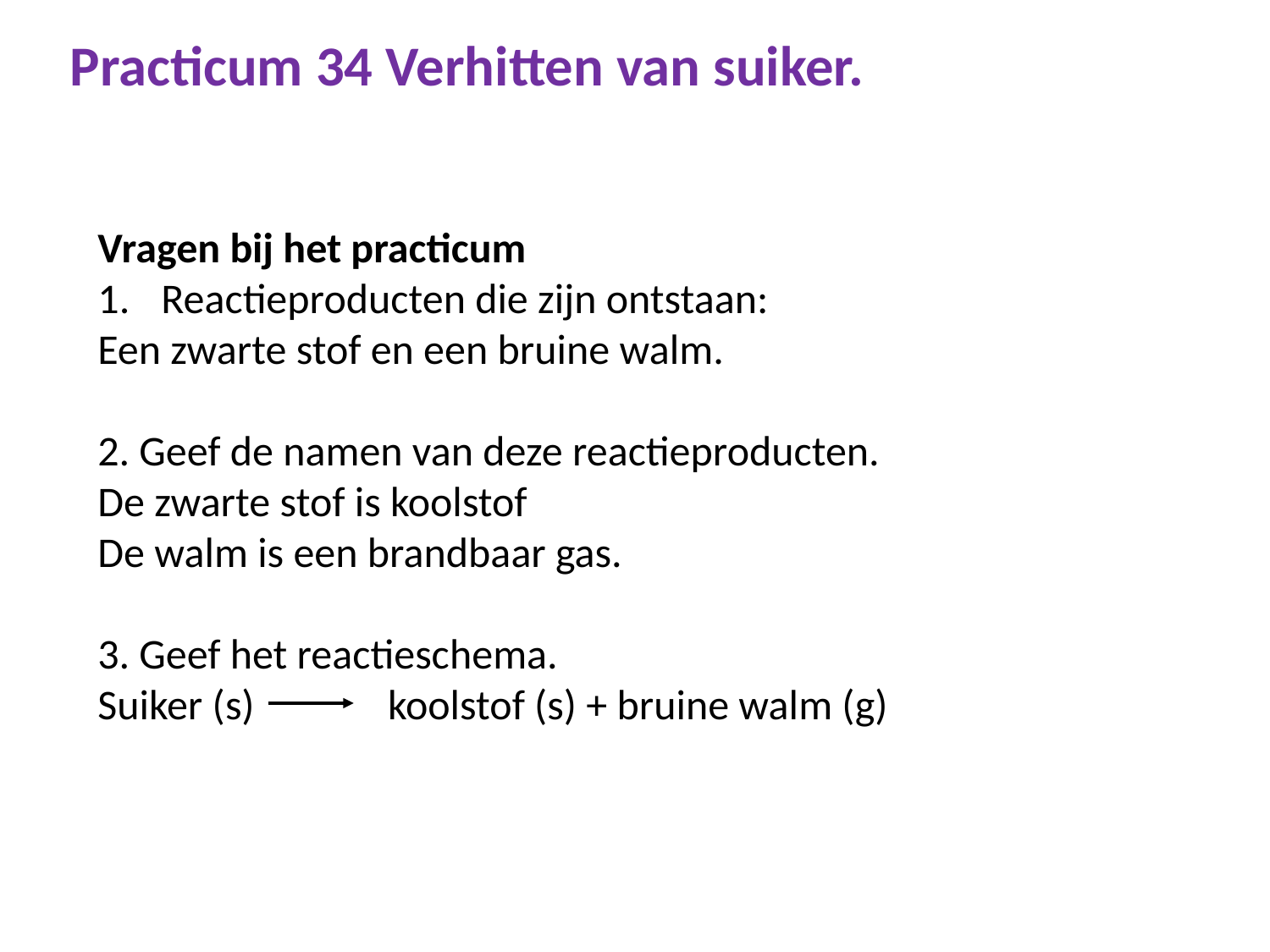

# Practicum 34 Verhitten van suiker.

Vragen bij het practicum
Reactieproducten die zijn ontstaan:
Een zwarte stof en een bruine walm.

2. Geef de namen van deze reactieproducten.
De zwarte stof is koolstof
De walm is een brandbaar gas.

3. Geef het reactieschema.
Suiker (s)              koolstof (s) + bruine walm (g)